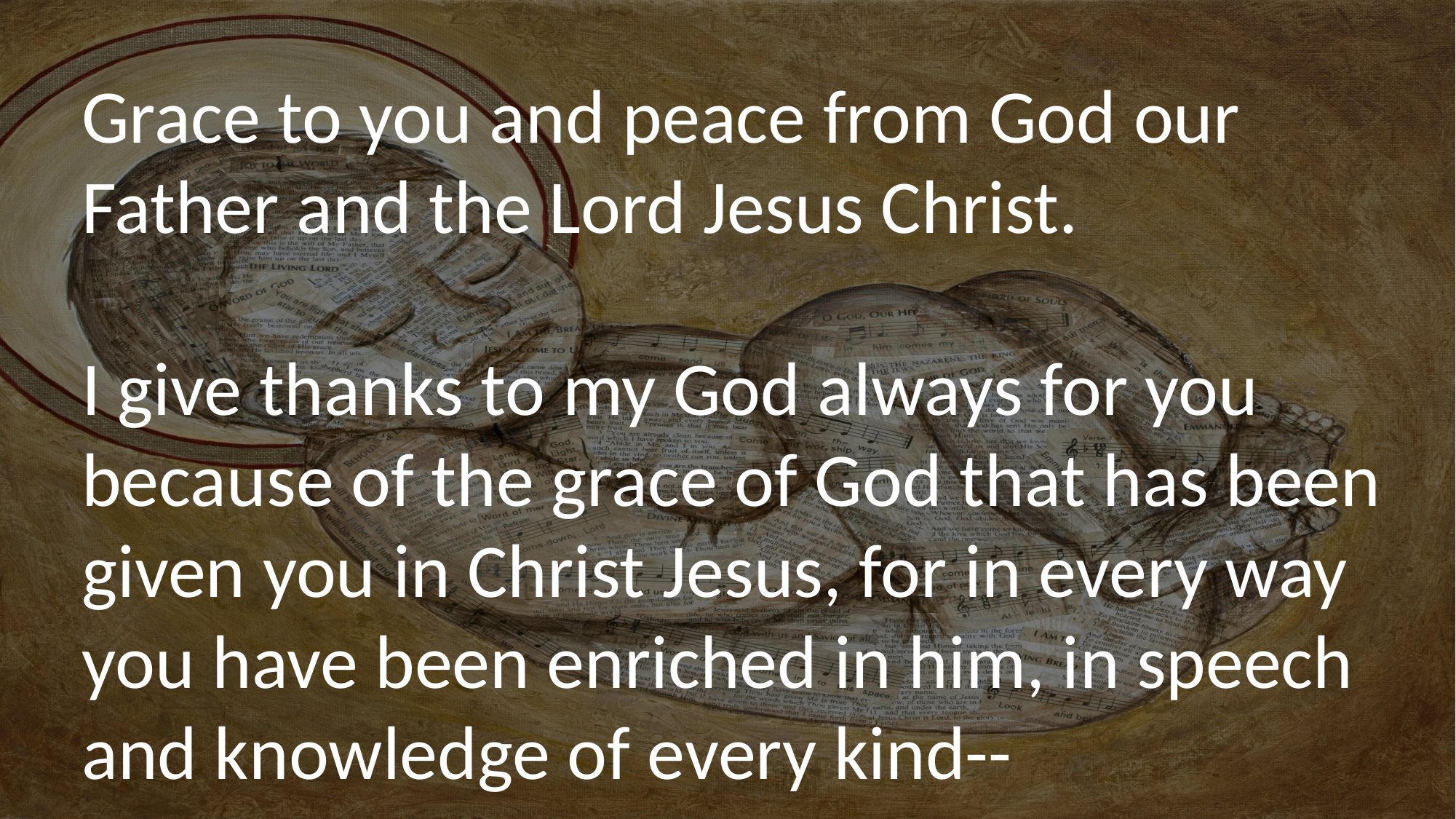

Grace to you and peace from God our Father and the Lord Jesus Christ.

I give thanks to my God always for you because of the grace of God that has been given you in Christ Jesus, for in every way you have been enriched in him, in speech and knowledge of every kind--